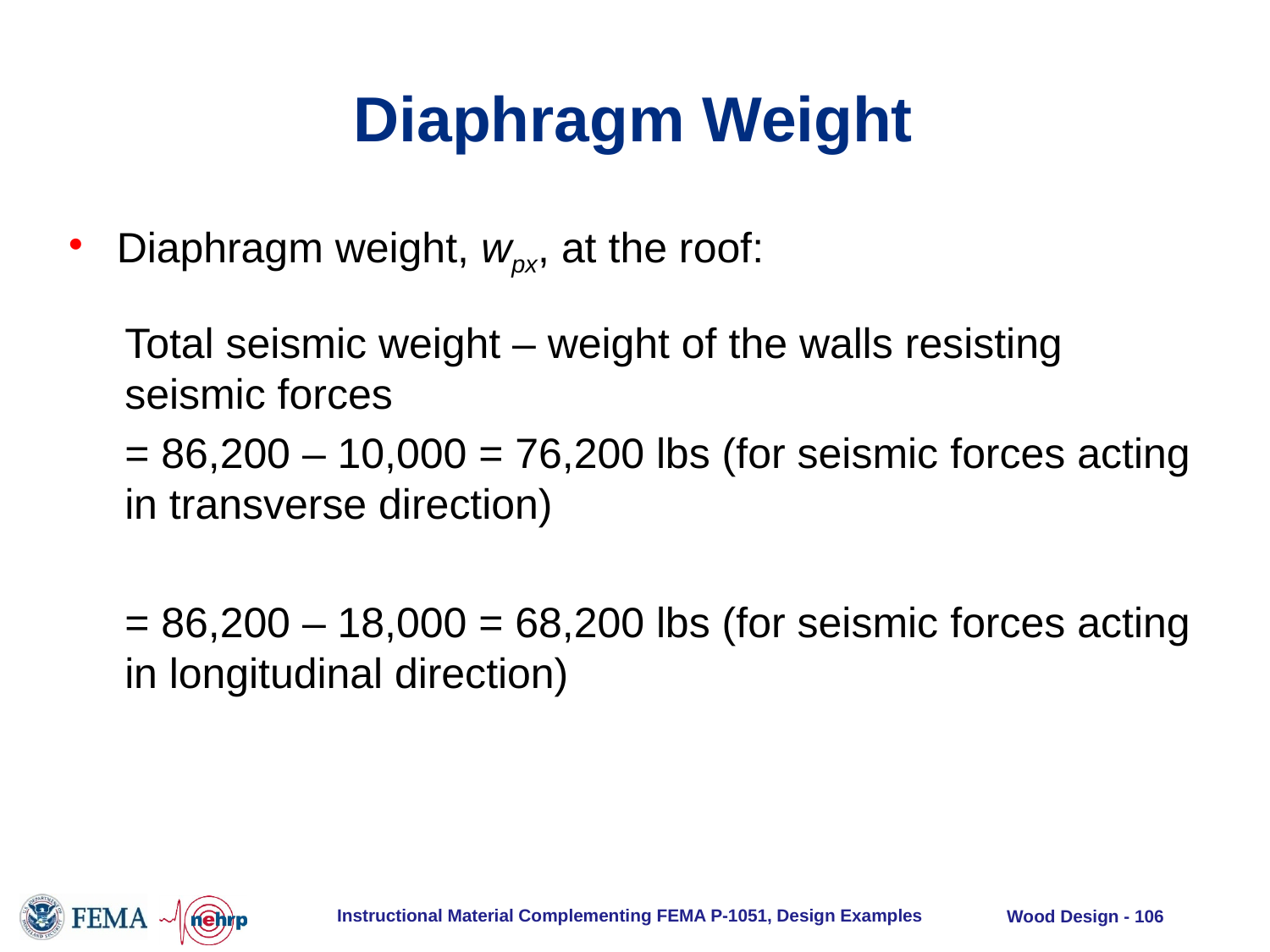

# Diaphragm Weight
Diaphragm weight, wpx, at the roof:

Total seismic weight – weight of the walls resisting seismic forces
= 86,200 – 10,000 = 76,200 lbs (for seismic forces acting in transverse direction)

= 86,200 – 18,000 = 68,200 lbs (for seismic forces acting in longitudinal direction)